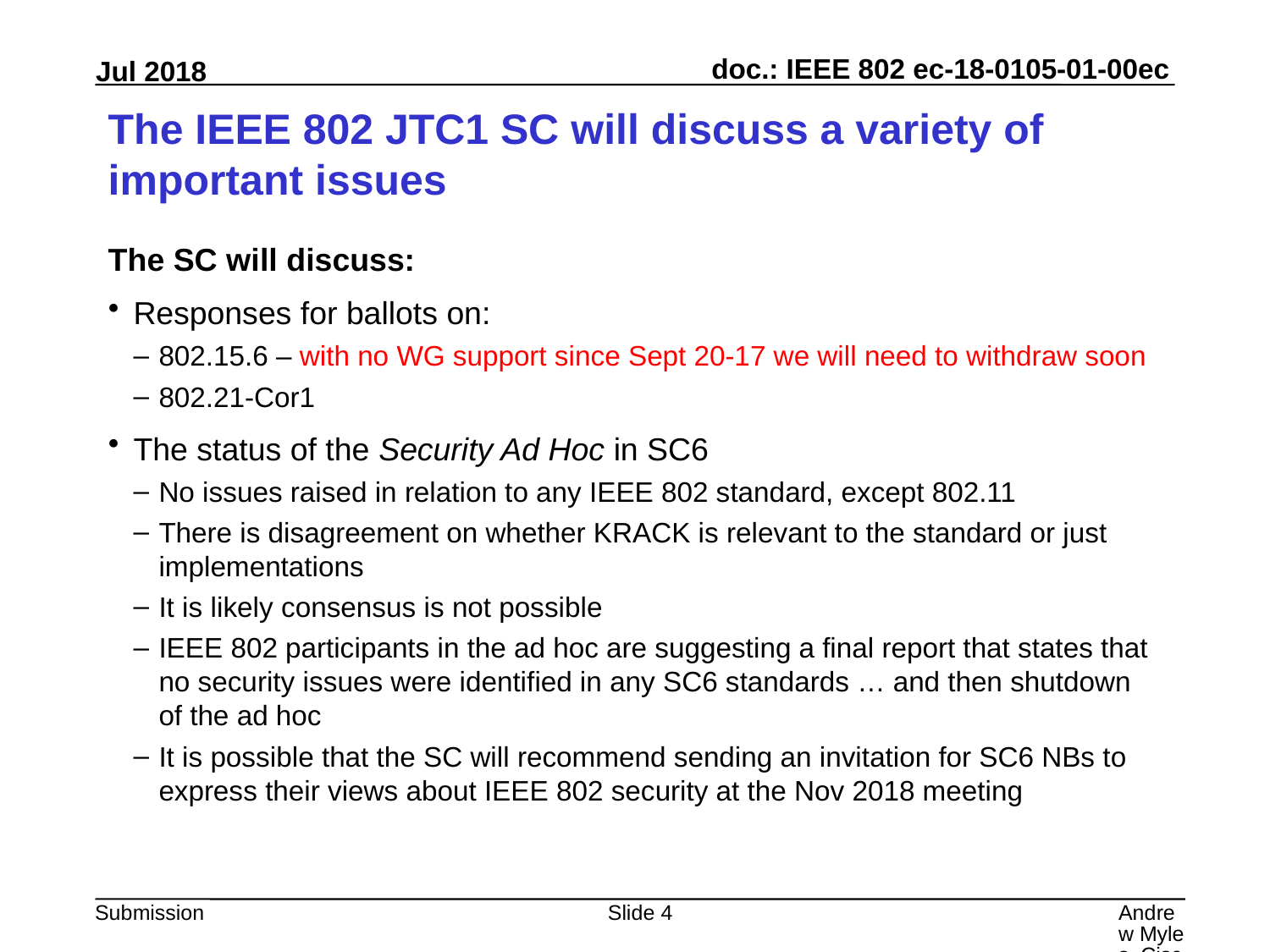

# The IEEE 802 JTC1 SC will discuss a variety of important issues
The SC will discuss:
Responses for ballots on:
802.15.6 – with no WG support since Sept 20-17 we will need to withdraw soon
802.21-Cor1
The status of the Security Ad Hoc in SC6
No issues raised in relation to any IEEE 802 standard, except 802.11
There is disagreement on whether KRACK is relevant to the standard or just implementations
It is likely consensus is not possible
IEEE 802 participants in the ad hoc are suggesting a final report that states that no security issues were identified in any SC6 standards … and then shutdown of the ad hoc
It is possible that the SC will recommend sending an invitation for SC6 NBs to express their views about IEEE 802 security at the Nov 2018 meeting
Slide 4
Andrew Myles, Cisco